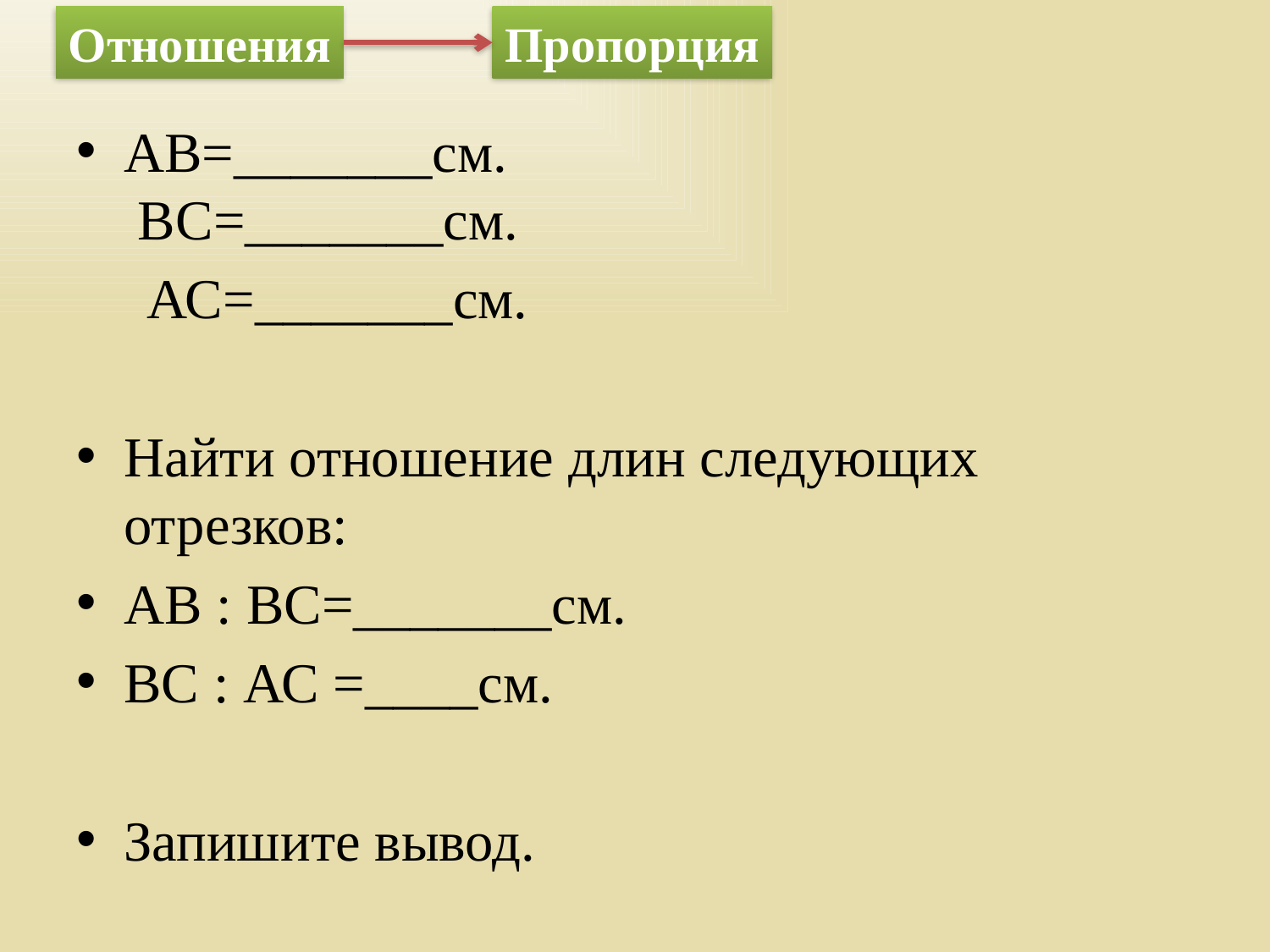

Отношения
Пропорция
AB=_______см.
 BC=_______см.
     АС=_______см.

Найти отношение длин следующих отрезков:
AB : BC=_______см.
BC : АС =____см.

Запишите вывод.